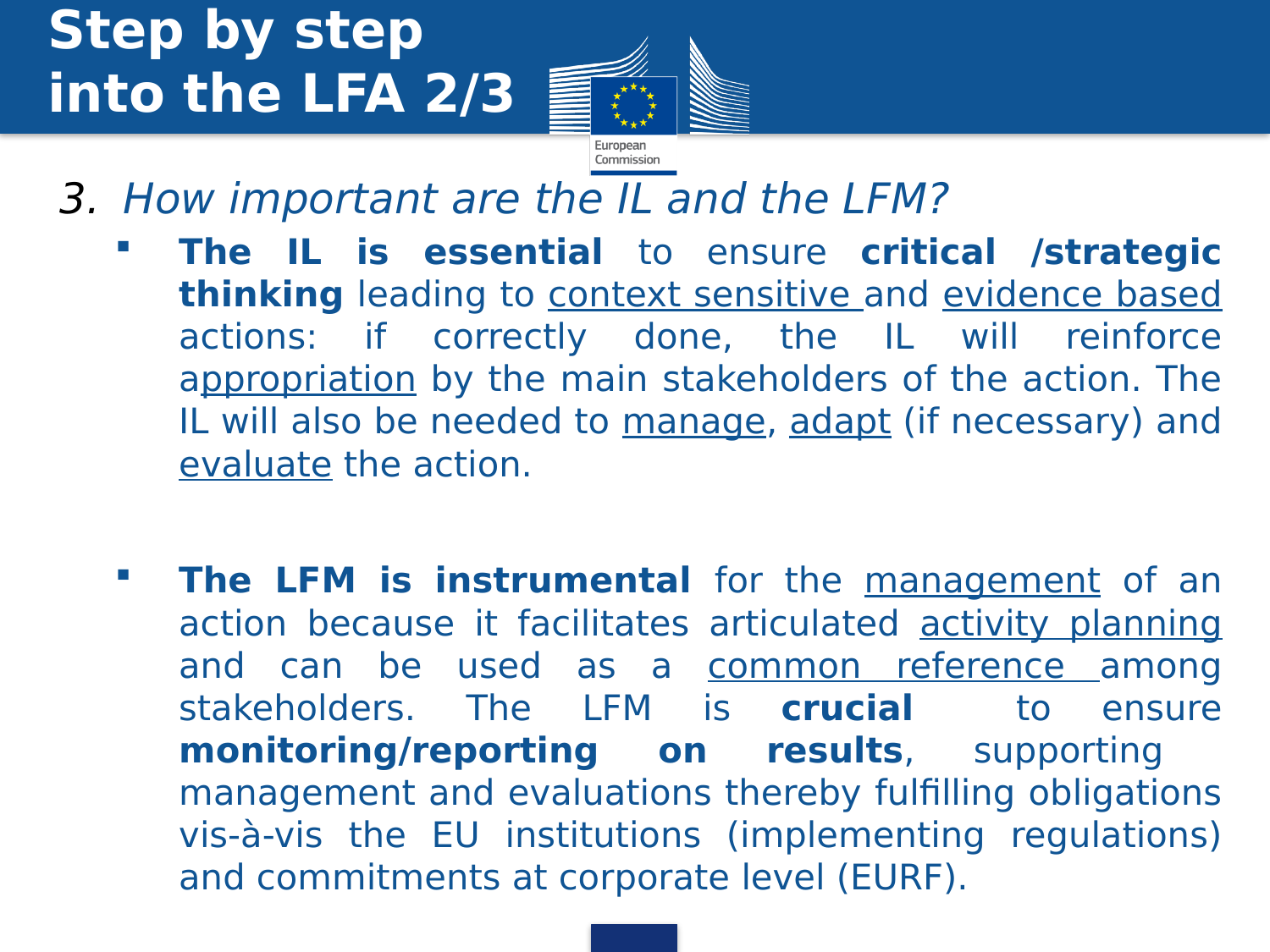

# Step by step into the LFA 2/3

How important are the IL and the LFM?
The IL is essential to ensure critical /strategic thinking leading to context sensitive and evidence based actions: if correctly done, the IL will reinforce appropriation by the main stakeholders of the action. The IL will also be needed to manage, adapt (if necessary) and evaluate the action.

The LFM is instrumental for the management of an action because it facilitates articulated activity planning and can be used as a common reference among stakeholders. The LFM is crucial  to ensure monitoring/reporting on results, supporting  management and evaluations thereby fulfilling obligations vis-à-vis the EU institutions (implementing regulations) and commitments at corporate level (EURF).